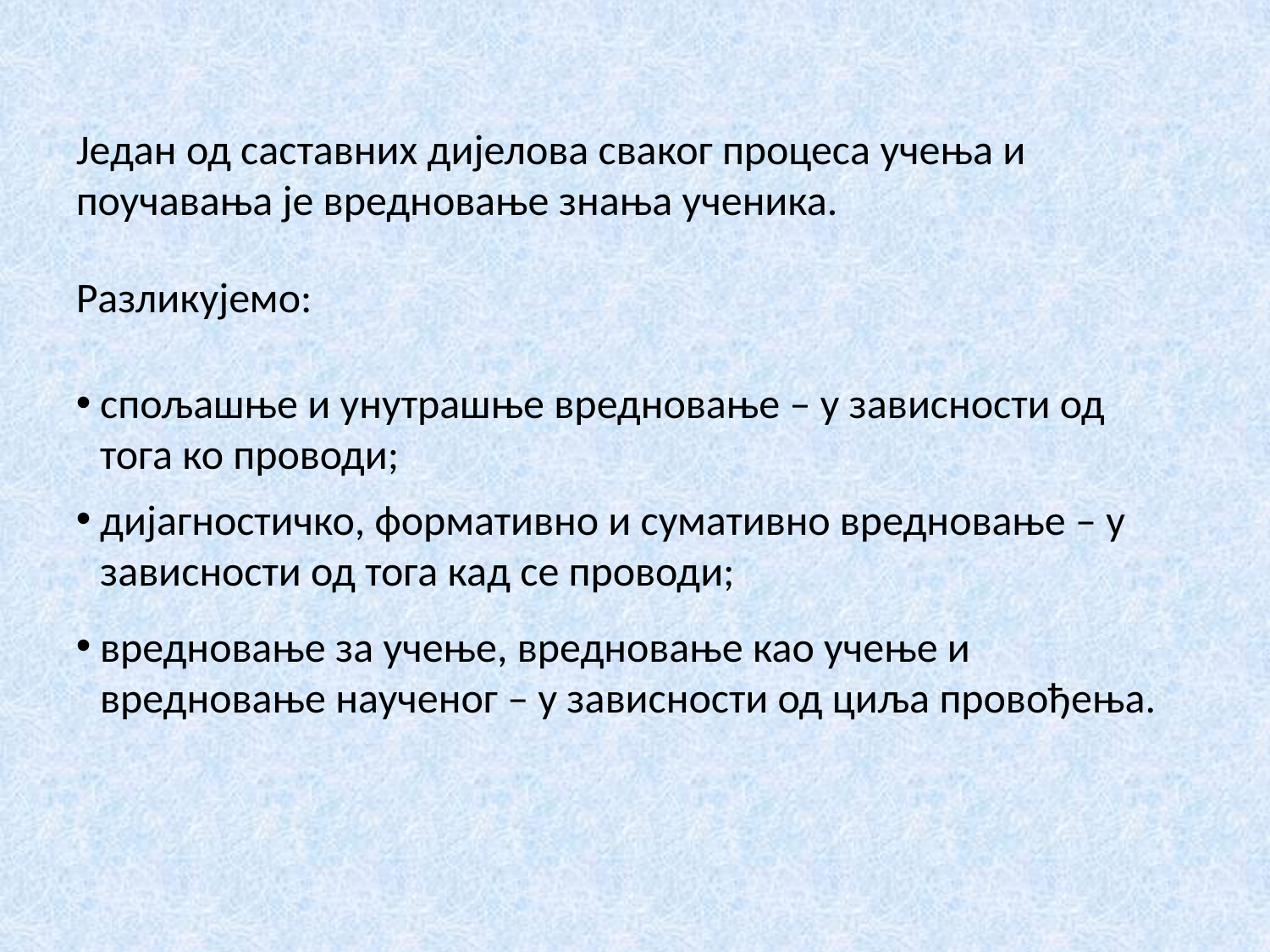

Један од саставних дијелова сваког процеса учења и поучавања је вредновање знања ученика.
Разликујемо:
спољашње и унутрашње вредновање – у зависности од тога ко проводи;
дијагностичко, формативно и сумативно вредновање – у зависности од тога кад се проводи;
вредновање за учење, вредновање као учење и вредновање наученог – у зависности од циља провођења.